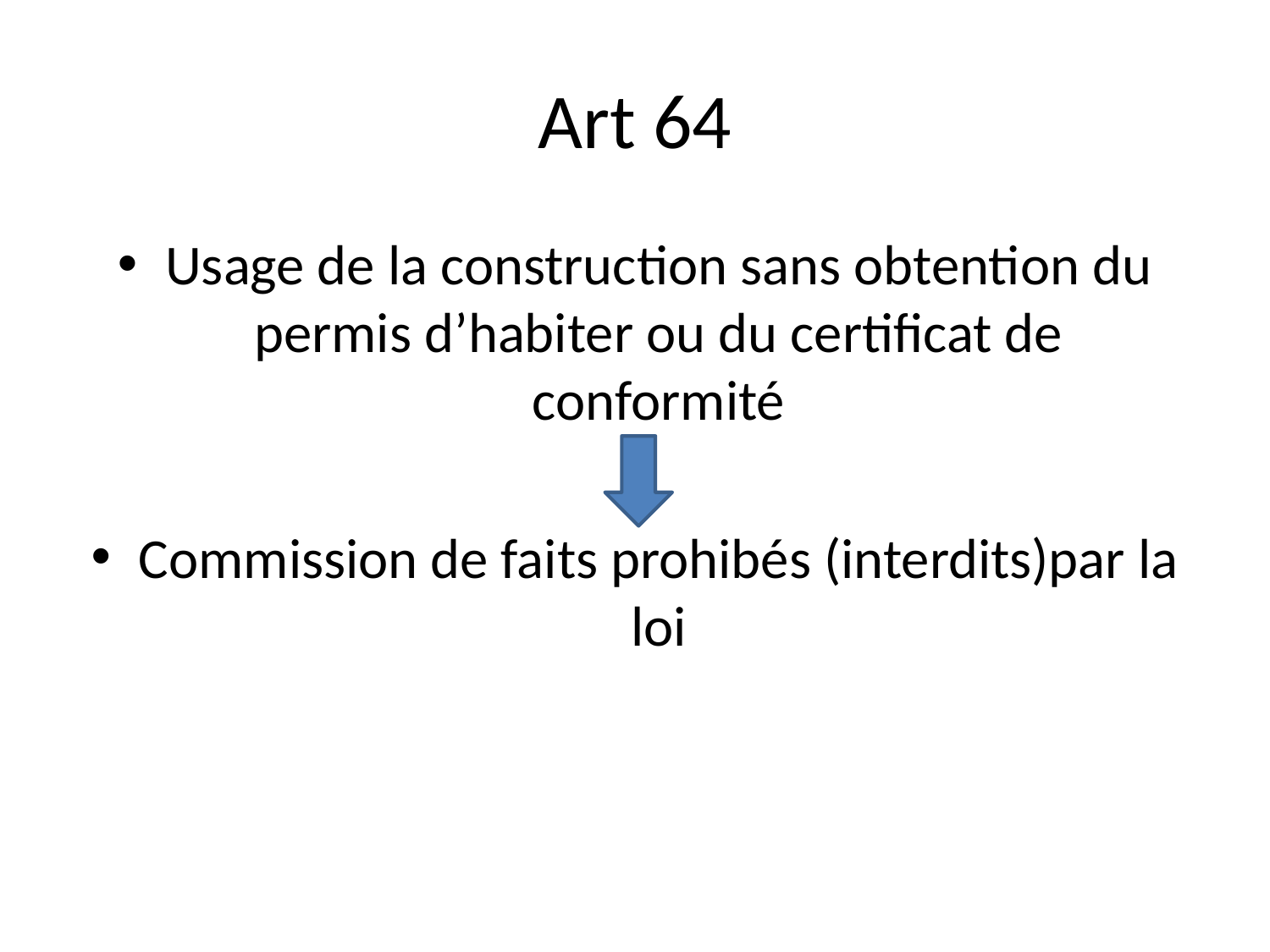

# Art 64
Usage de la construction sans obtention du permis d’habiter ou du certificat de conformité

Commission de faits prohibés (interdits)par la loi